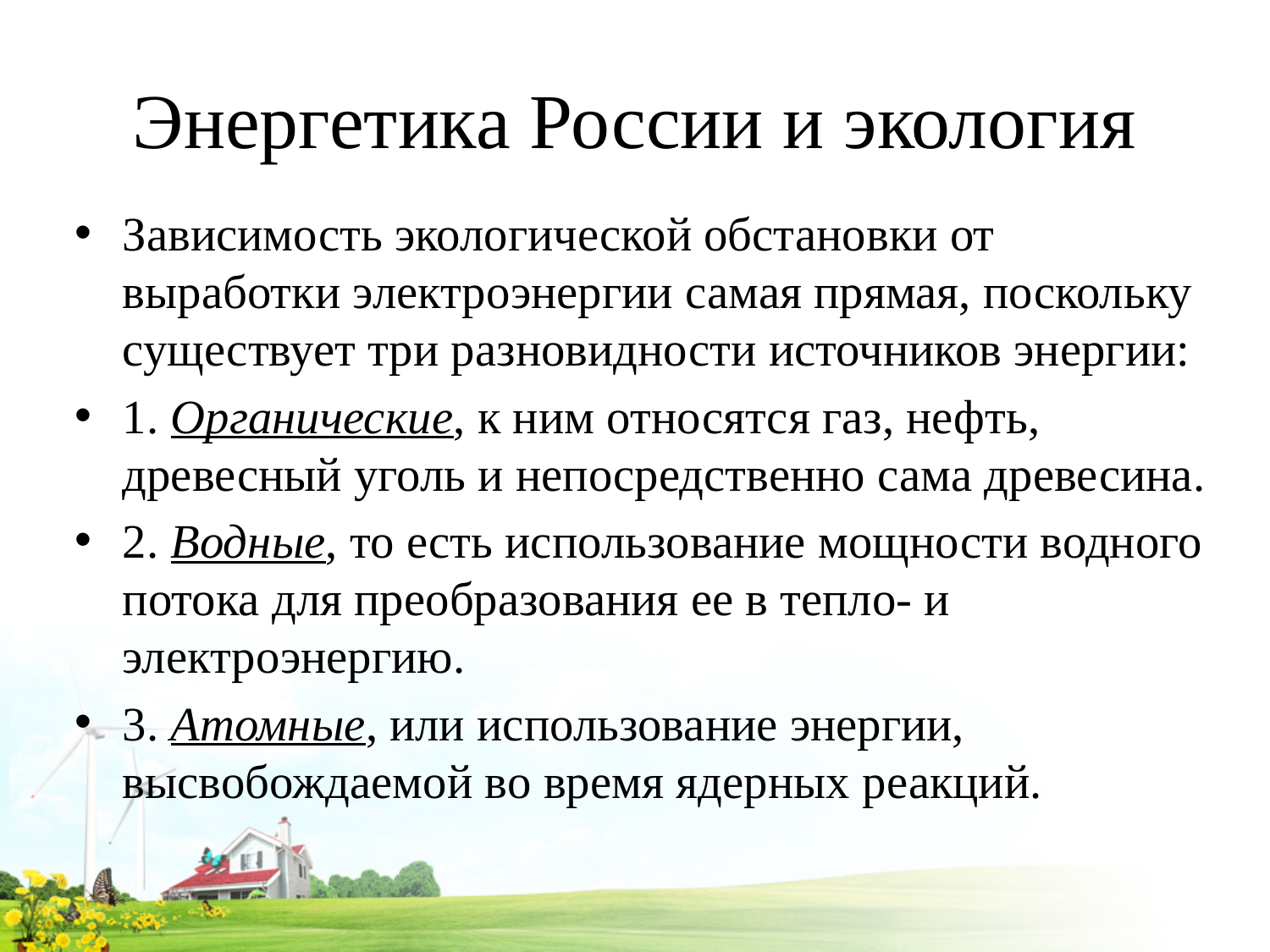

# Энергетика России и экология
Зависимость экологической обстановки от выработки электроэнергии самая прямая, поскольку существует три разновидности источников энергии:
1. Органические, к ним относятся газ, нефть, древесный уголь и непосредственно сама древесина.
2. Водные, то есть использование мощности водного потока для преобразования ее в тепло- и электроэнергию.
3. Атомные, или использование энергии, высвобождаемой во время ядерных реакций.